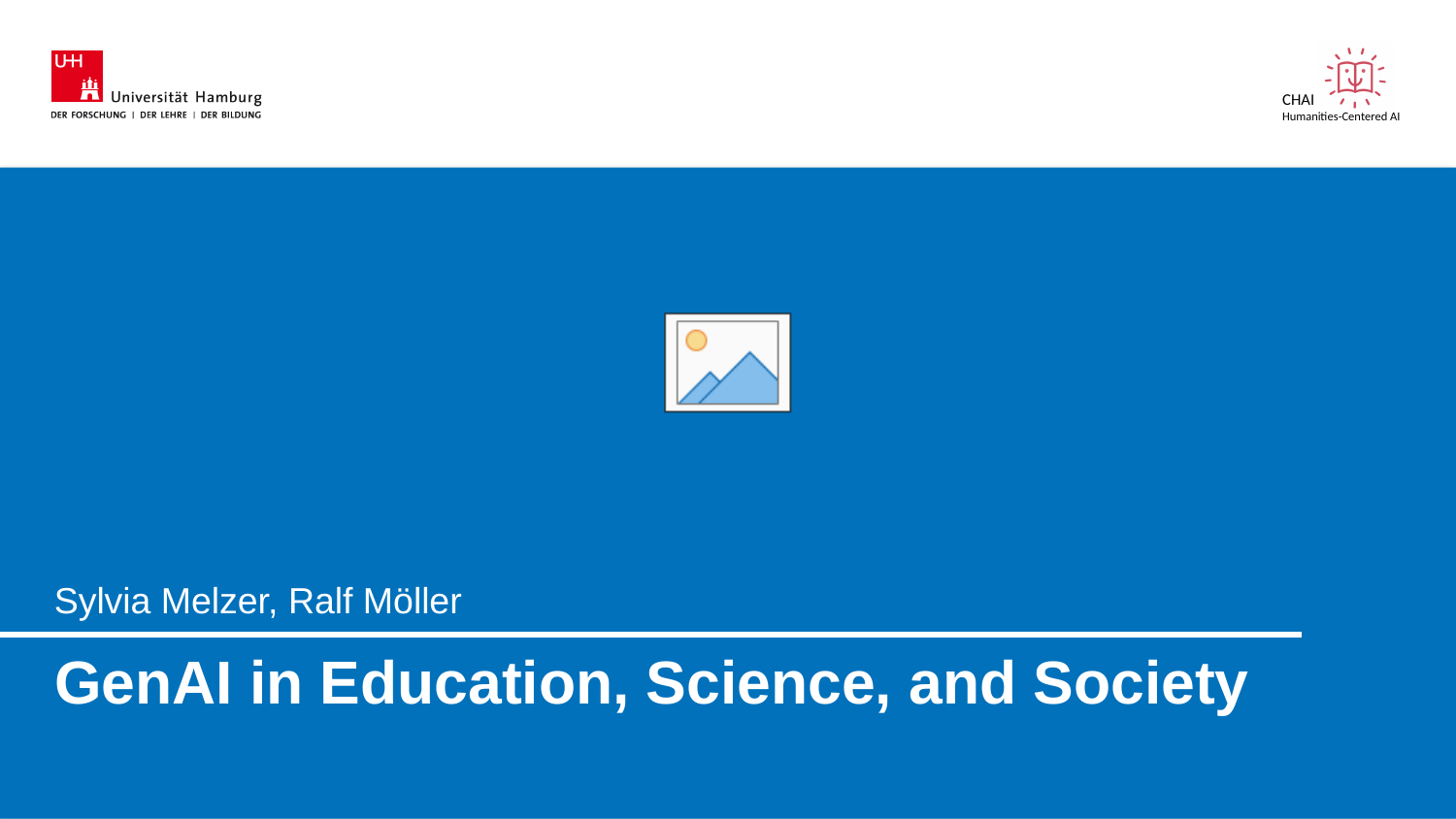

Sylvia Melzer, Ralf Möller
# GenAI in Education, Science, and Society